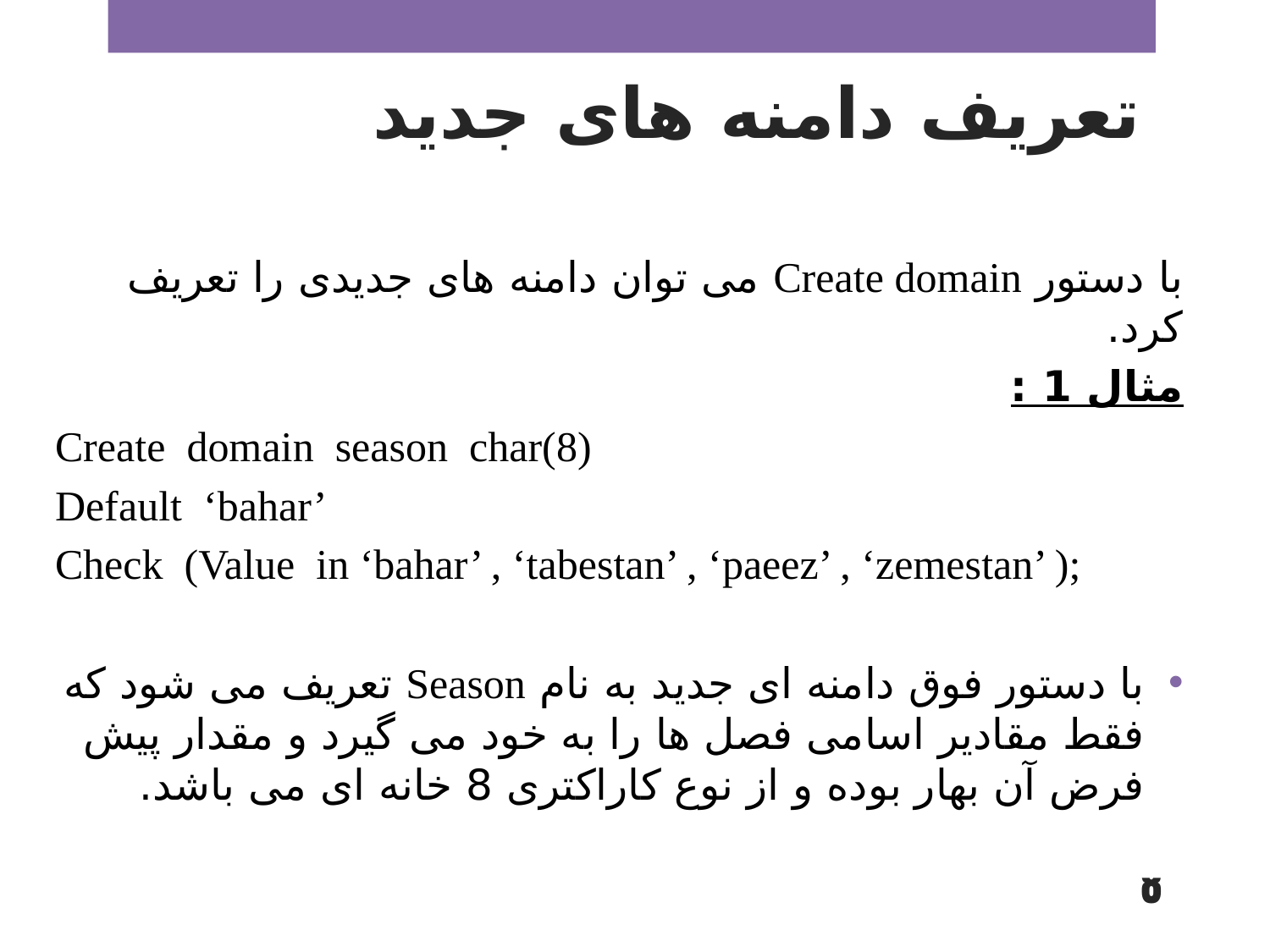

# تعریف دامنه های جدید
با دستور Create domain می توان دامنه های جدیدی را تعریف کرد.
مثال 1 :
Create  domain  season  char(8)
Default  ‘bahar’
Check  (Value  in ‘bahar’ , ‘tabestan’ , ‘paeez’ , ‘zemestan’ );

با دستور فوق دامنه ای جدید به نام Season تعریف می شود که فقط مقادیر اسامی فصل ها را به خود می گیرد و مقدار پیش فرض آن بهار بوده و از نوع کاراکتری 8 خانه ای می باشد.
8